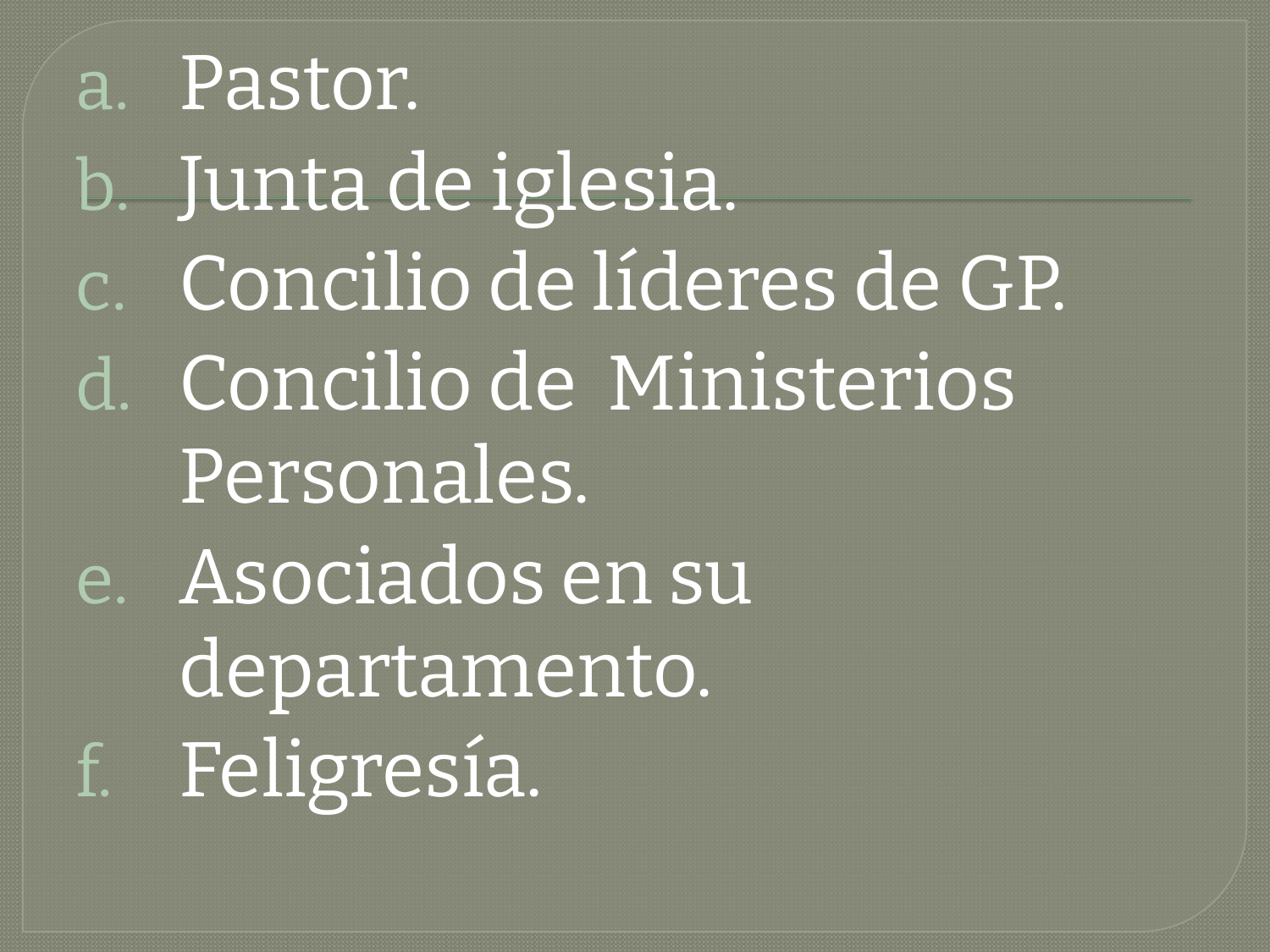

Pastor.
Junta de iglesia.
Concilio de líderes de GP.
Concilio de  Ministerios Personales.
Asociados en su departamento.
Feligresía.